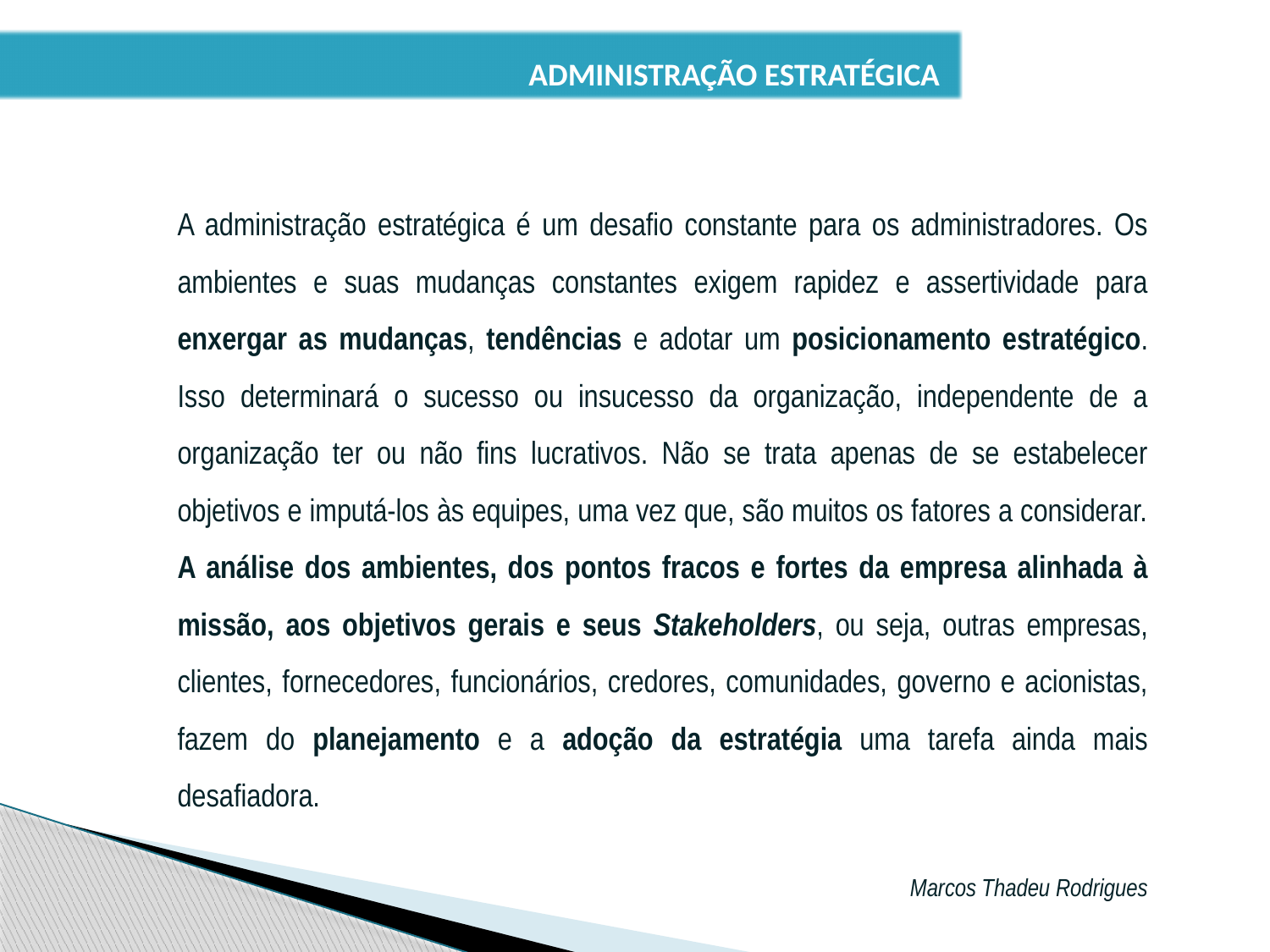

ADMINISTRAÇÃO ESTRATÉGICA
A administração estratégica é um desafio constante para os administradores. Os ambientes e suas mudanças constantes exigem rapidez e assertividade para enxergar as mudanças, tendências e adotar um posicionamento estratégico. Isso determinará o sucesso ou insucesso da organização, independente de a organização ter ou não fins lucrativos. Não se trata apenas de se estabelecer objetivos e imputá-los às equipes, uma vez que, são muitos os fatores a considerar. A análise dos ambientes, dos pontos fracos e fortes da empresa alinhada à missão, aos objetivos gerais e seus Stakeholders, ou seja, outras empresas, clientes, fornecedores, funcionários, credores, comunidades, governo e acionistas, fazem do planejamento e a adoção da estratégia uma tarefa ainda mais desafiadora.

Marcos Thadeu Rodrigues